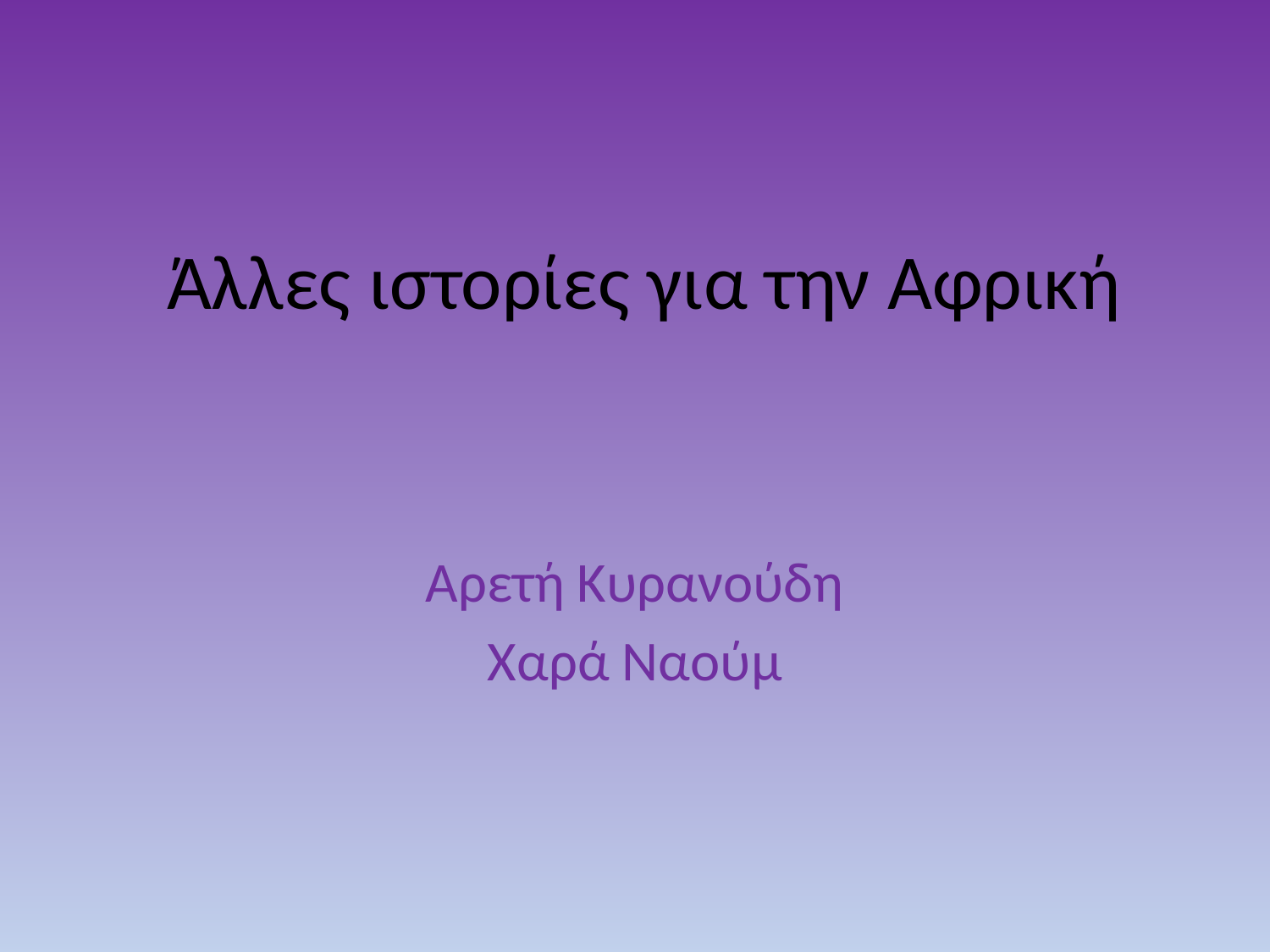

# Άλλες ιστορίες για την Αφρική
Αρετή Κυρανούδη
Χαρά Ναούμ